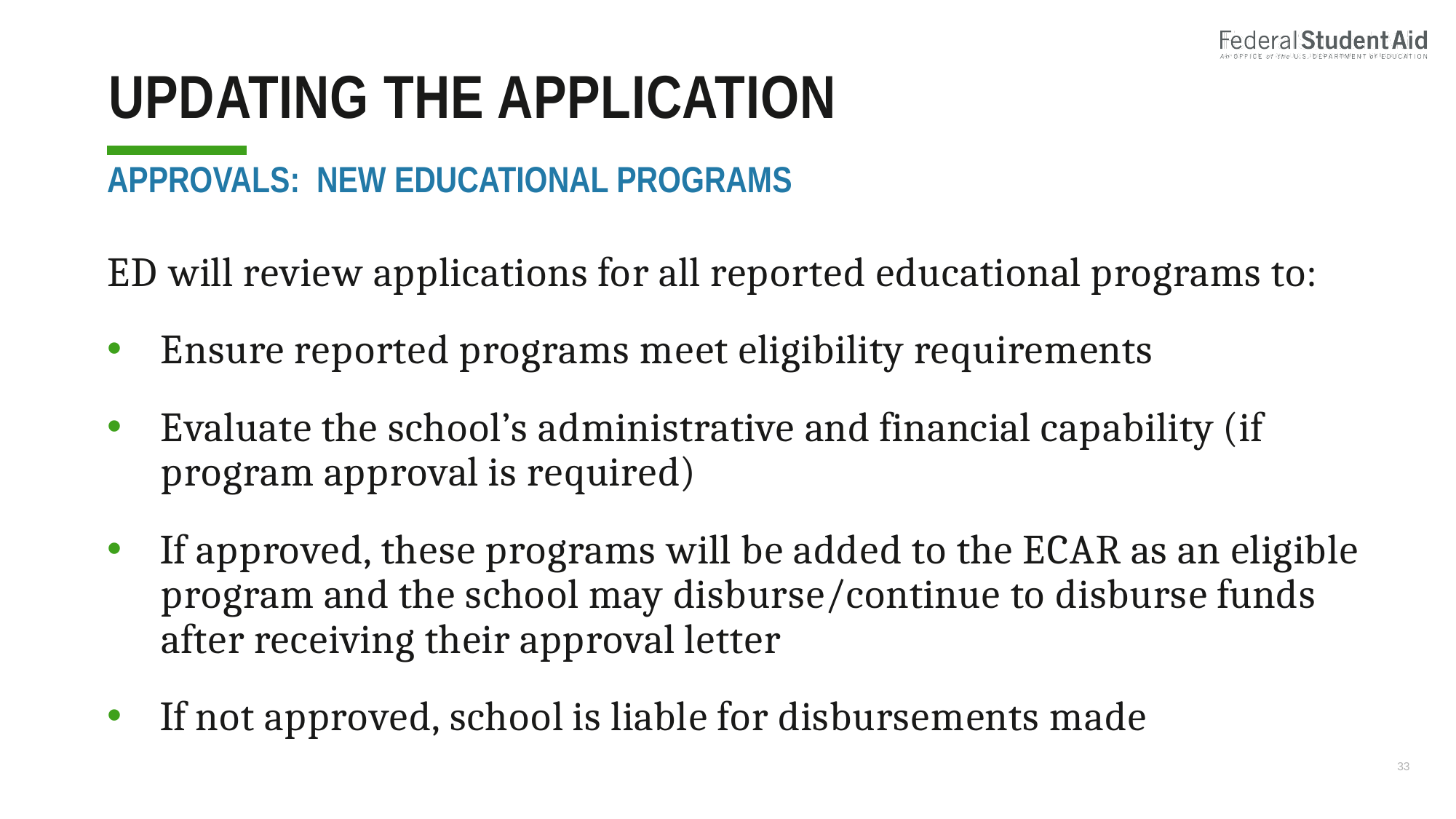

# Updating the application
Approvals:  New educational programs
ED will review applications for all reported educational programs to:
Ensure reported programs meet eligibility requirements
Evaluate the school’s administrative and financial capability (if program approval is required)
If approved, these programs will be added to the ECAR as an eligible program and the school may disburse/continue to disburse funds after receiving their approval letter
If not approved, school is liable for disbursements made

33